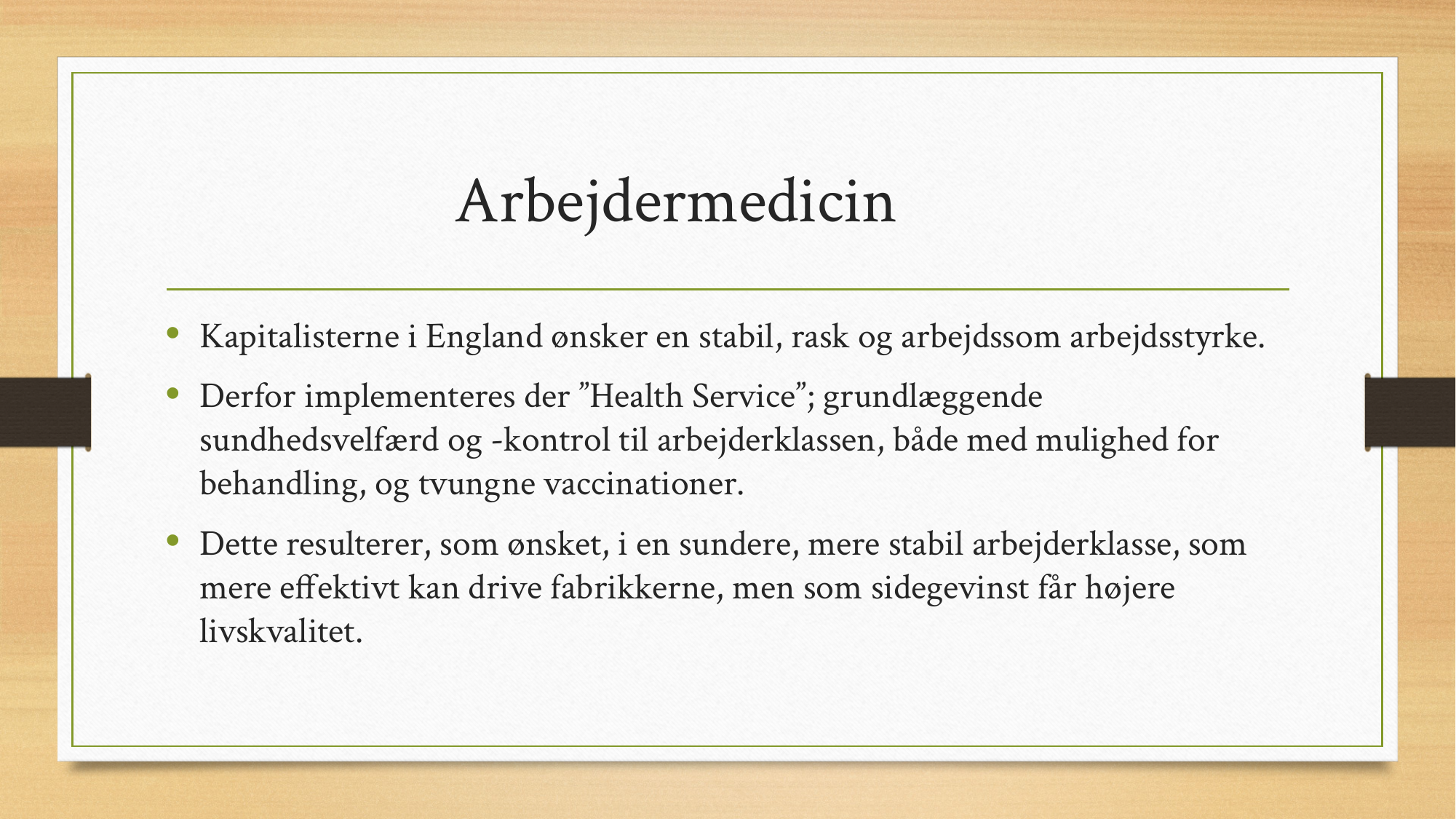

# Arbejdermedicin
Kapitalisterne i England ønsker en stabil, rask og arbejdssom arbejdsstyrke.
Derfor implementeres der ”Health Service”; grundlæggende sundhedsvelfærd og -kontrol til arbejderklassen, både med mulighed for behandling, og tvungne vaccinationer.
Dette resulterer, som ønsket, i en sundere, mere stabil arbejderklasse, som mere effektivt kan drive fabrikkerne, men som sidegevinst får højere livskvalitet.